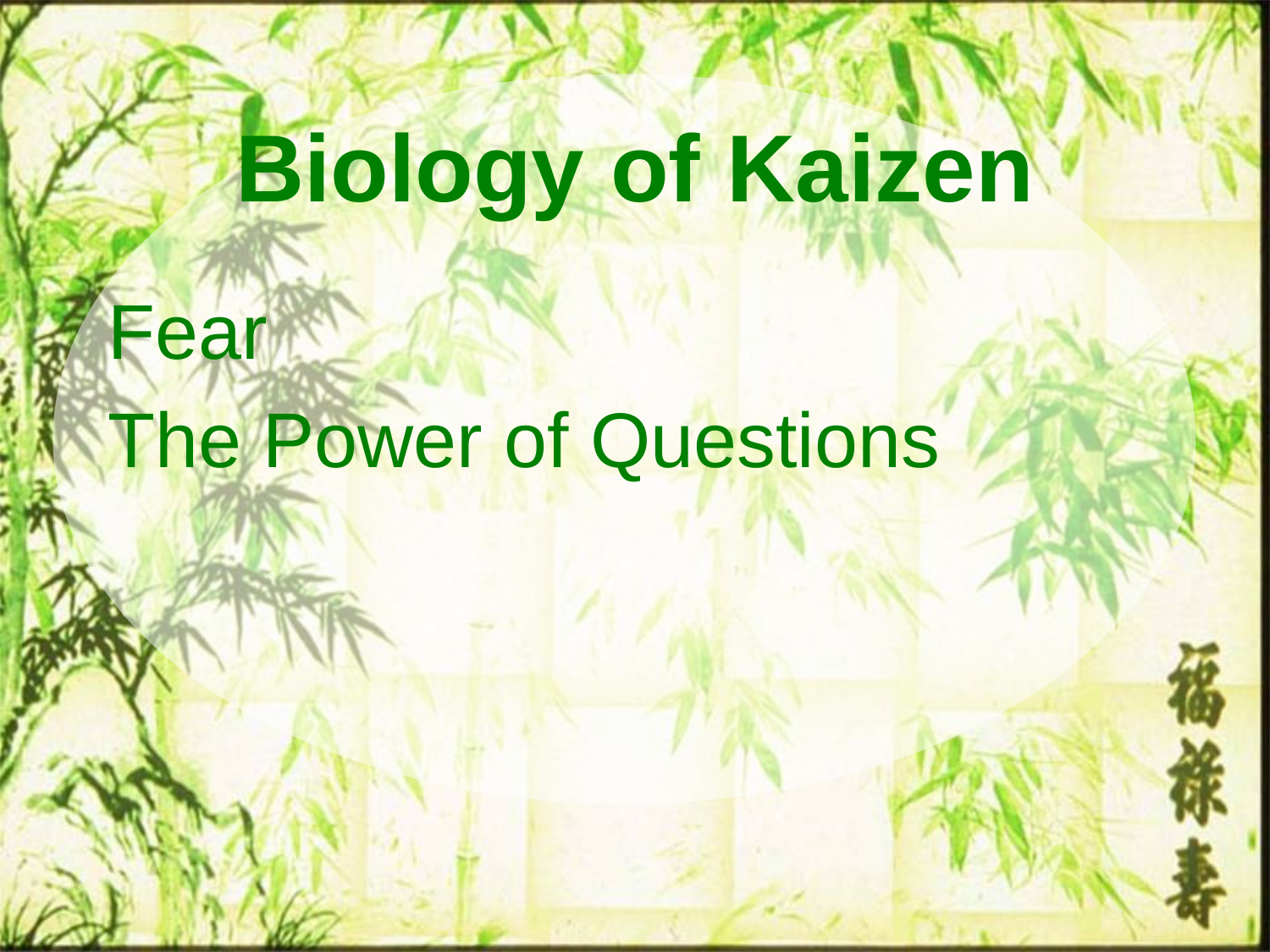

Biology of Kaizen
Fear
The Power of Questions